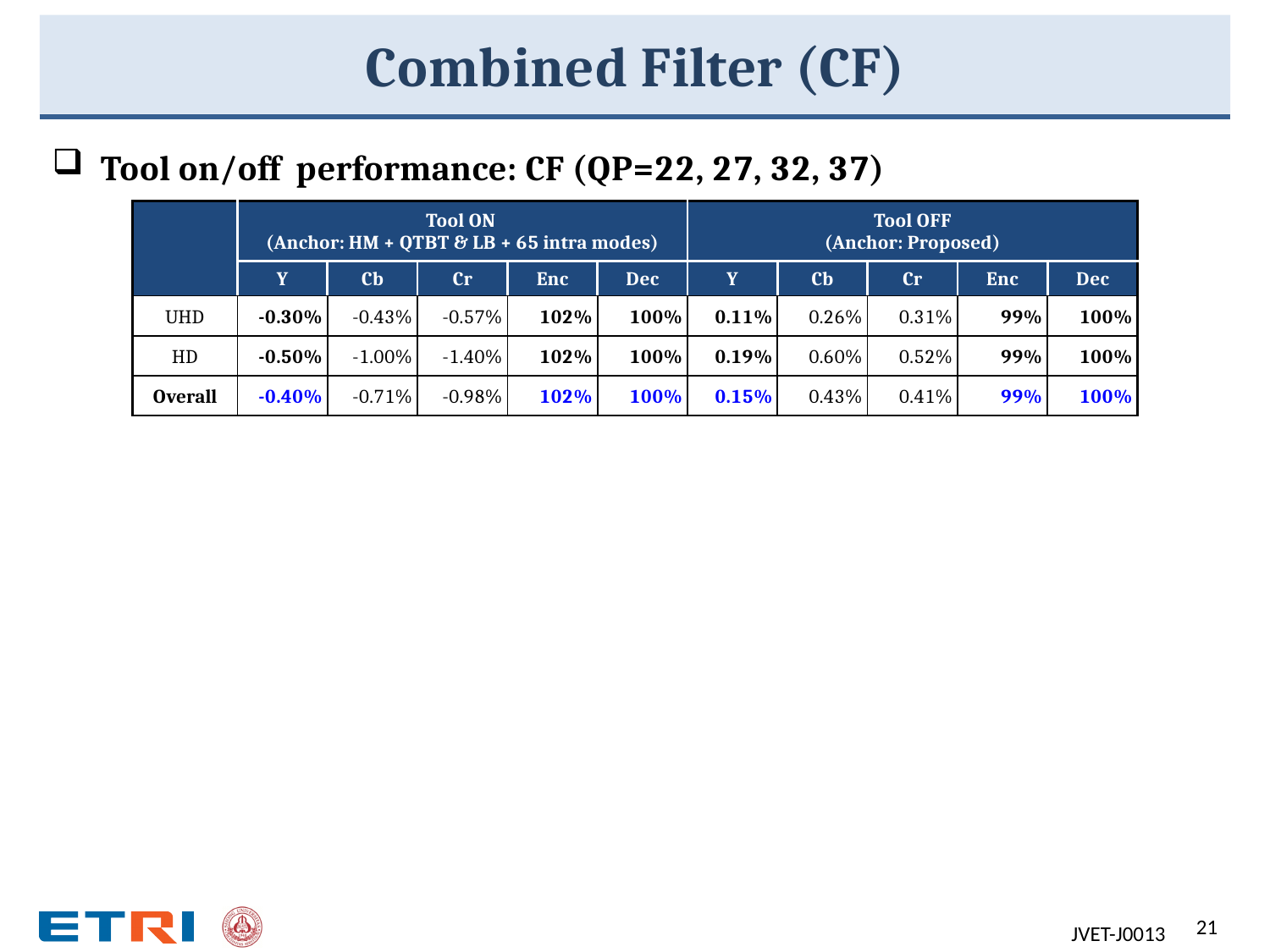

# Combined Filter (CF)
Tool on/off  performance: CF (QP=22, 27, 32, 37)
|  | Tool ON (Anchor: HM + QTBT & LB + 65 intra modes) |  |  |  |  | Tool OFF (Anchor: Proposed) |  |  |  |  |
| --- | --- | --- | --- | --- | --- | --- | --- | --- | --- | --- |
|  | Y | Cb | Cr | Enc | Dec | Y | Cb | Cr | Enc | Dec |
| UHD | -0.30% | -0.43% | -0.57% | 102% | 100% | 0.11% | 0.26% | 0.31% | 99% | 100% |
| HD | -0.50% | -1.00% | -1.40% | 102% | 100% | 0.19% | 0.60% | 0.52% | 99% | 100% |
| Overall | -0.40% | -0.71% | -0.98% | 102% | 100% | 0.15% | 0.43% | 0.41% | 99% | 100% |
21